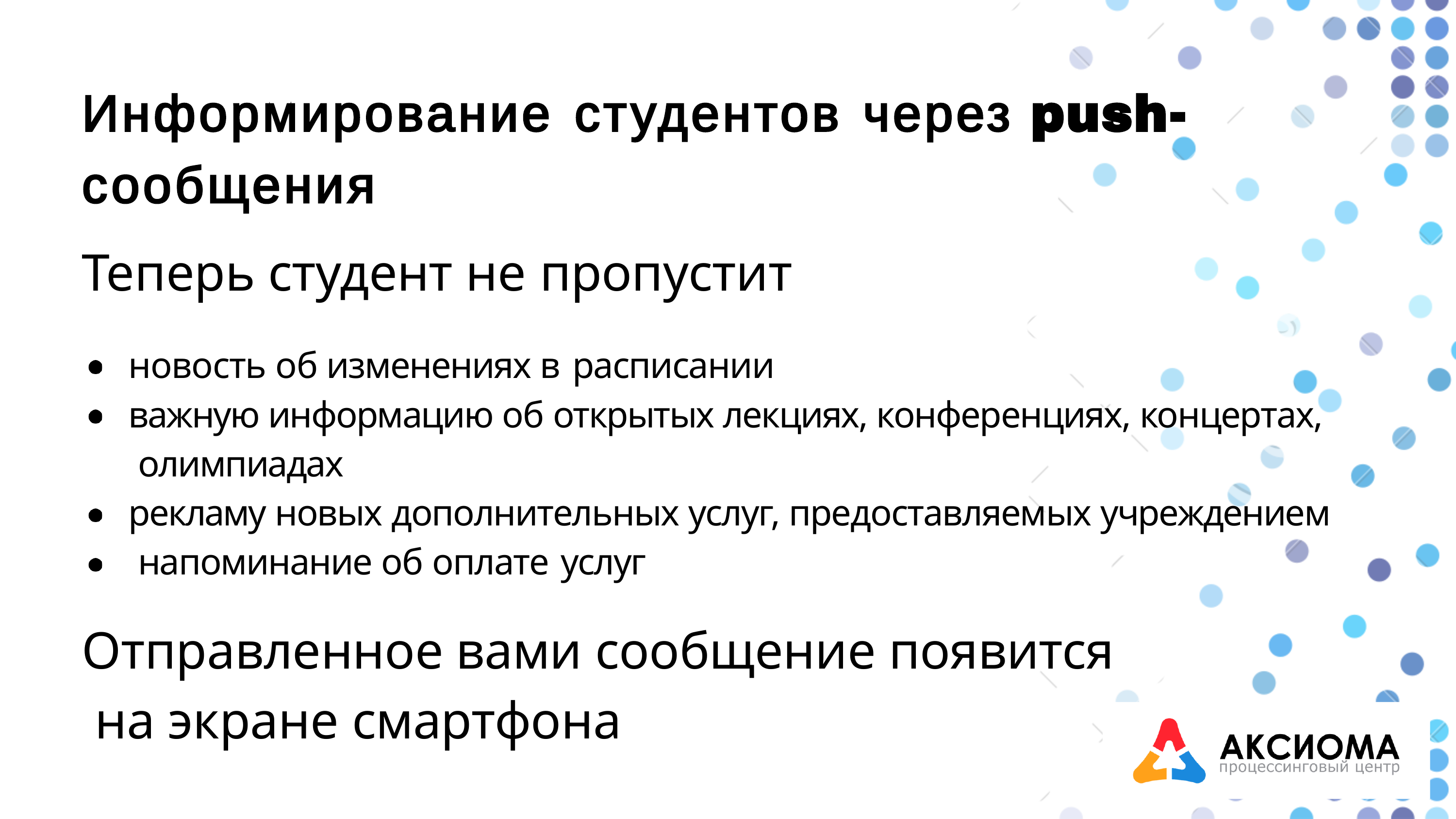

# Информирование студентов через push-  сообщения
Теперь студент не пропустит
новость об изменениях в расписании
важную информацию об открытых лекциях, конференциях, концертах,  олимпиадах
рекламу новых дополнительных услуг, предоставляемых учреждением  напоминание об оплате услуг
Отправленное вами сообщение появится  на экране смартфона